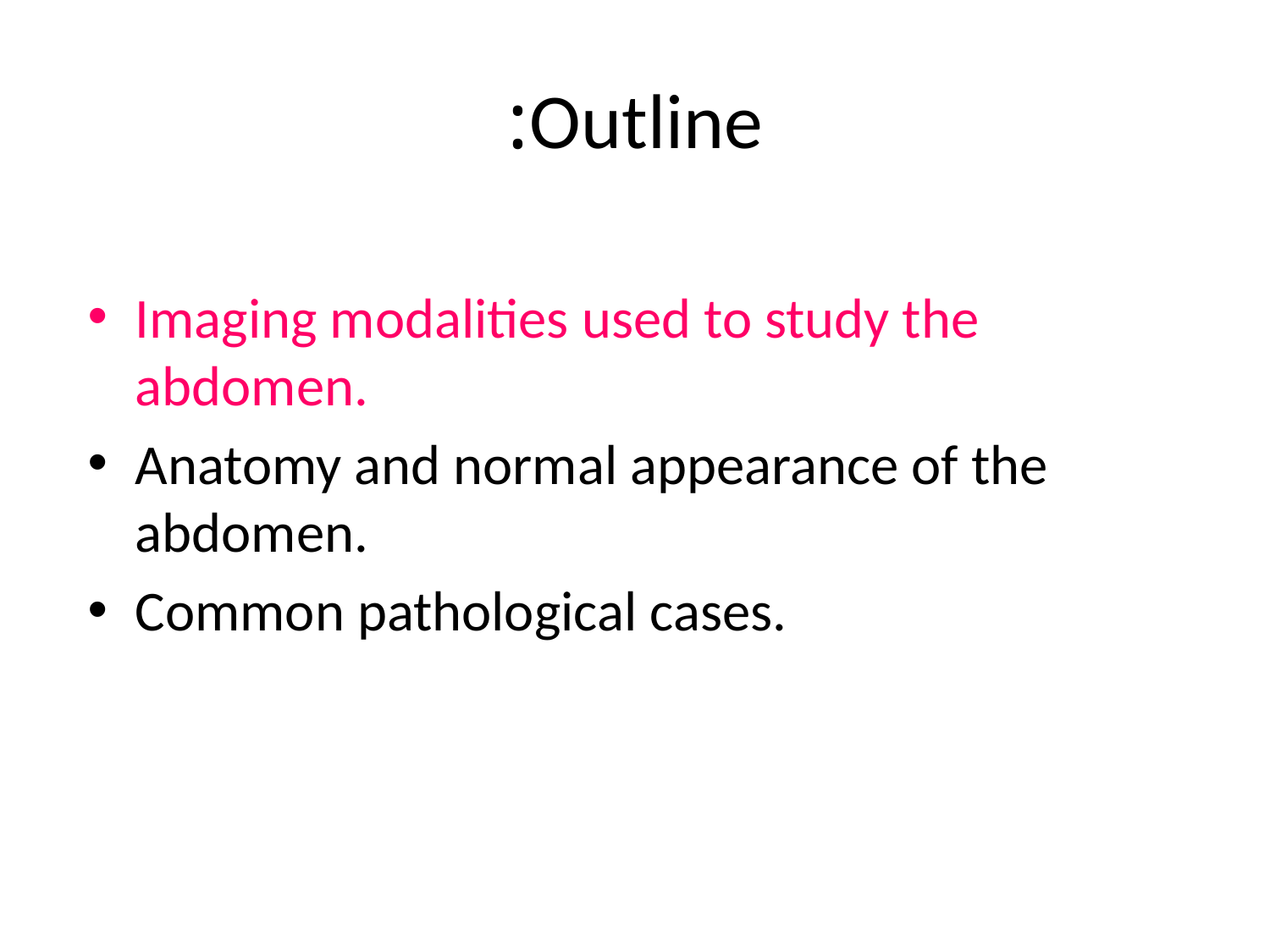

# Outline:
Imaging modalities used to study the abdomen.
Anatomy and normal appearance of the abdomen.
Common pathological cases.